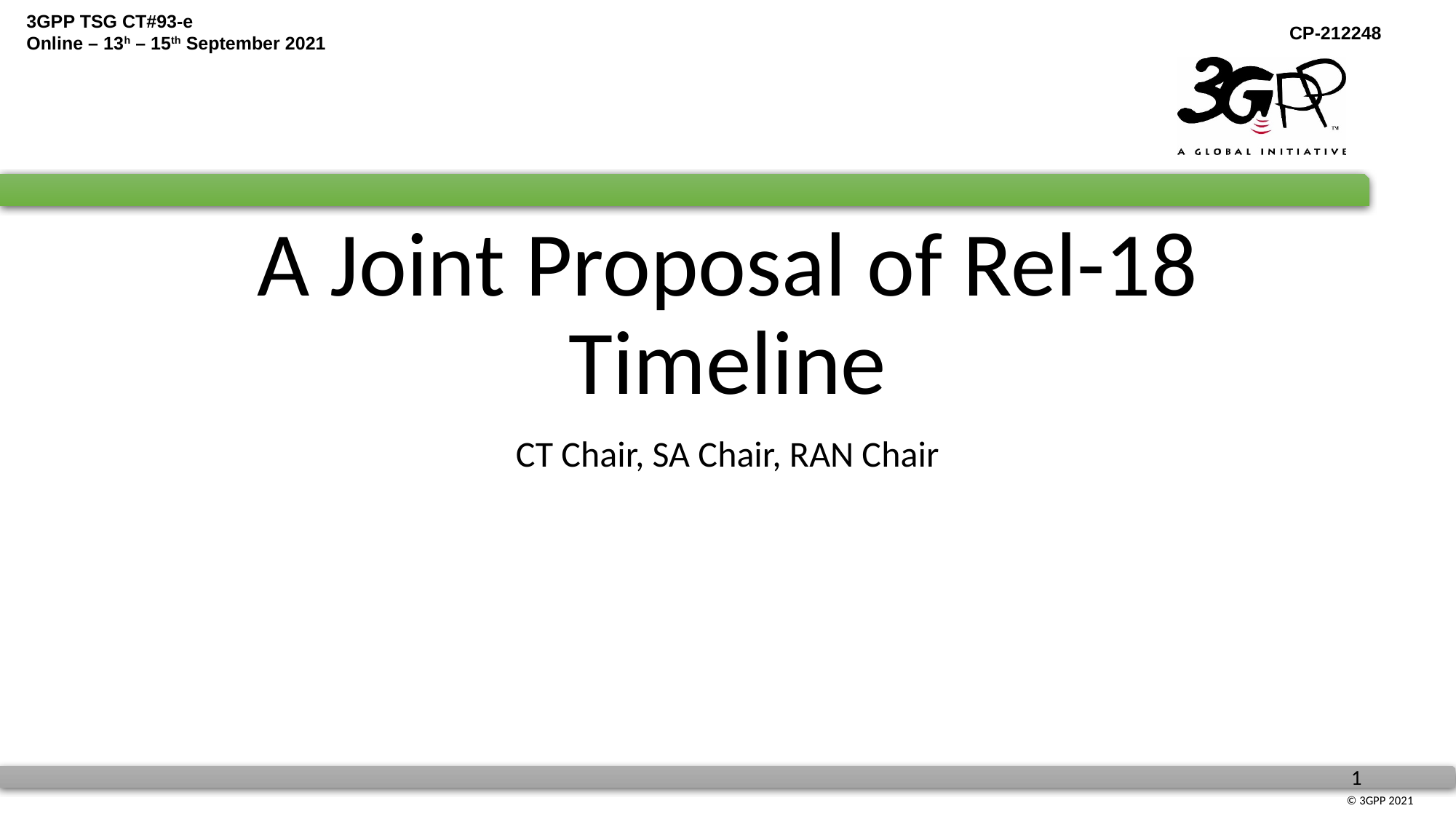

# A Joint Proposal of Rel-18 Timeline
CT Chair, SA Chair, RAN Chair